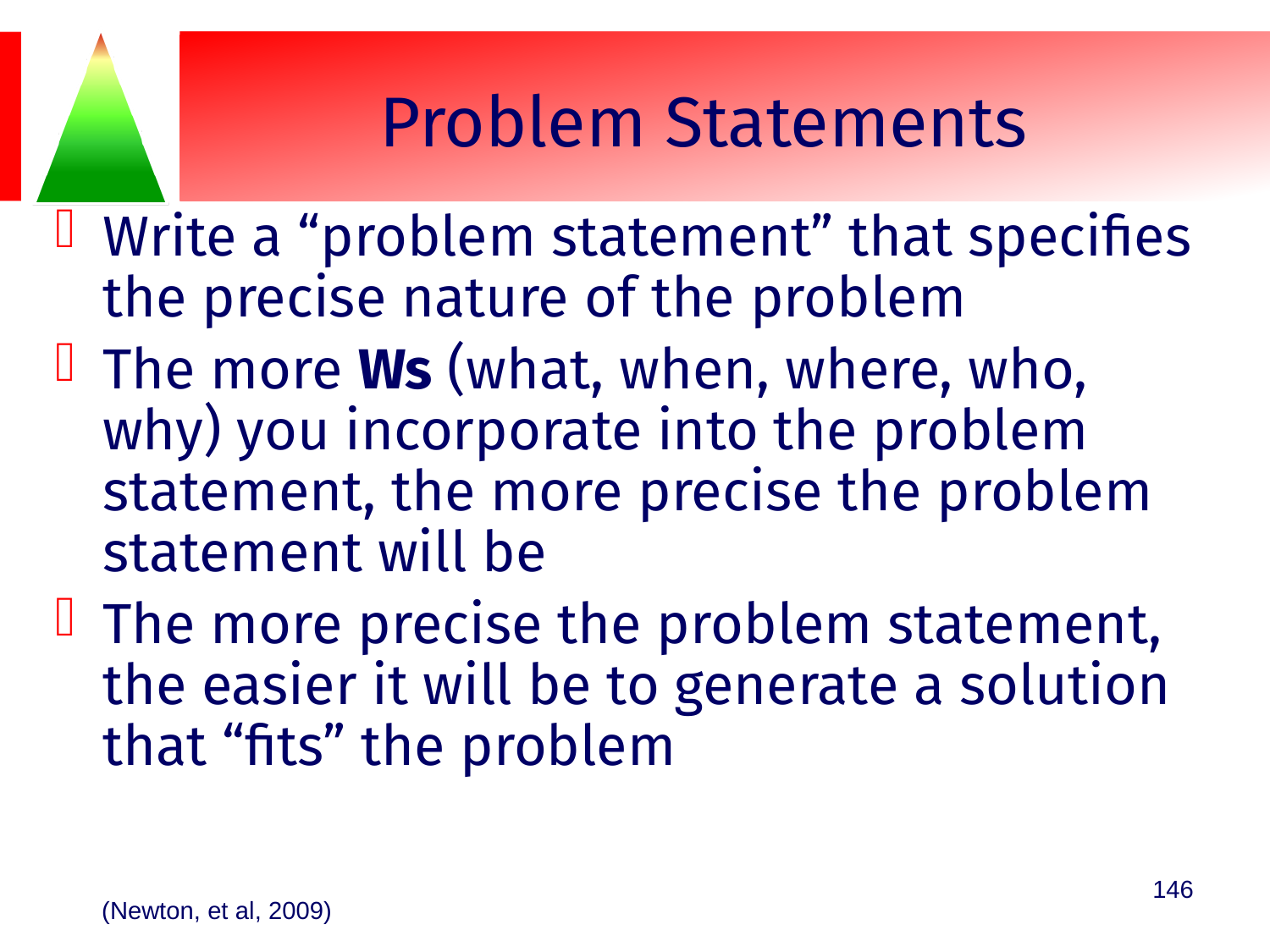

# Problem Statements
Write a “problem statement” that specifies the precise nature of the problem
The more Ws (what, when, where, who, why) you incorporate into the problem statement, the more precise the problem statement will be
The more precise the problem statement, the easier it will be to generate a solution that “fits” the problem
146
(Newton, et al, 2009)